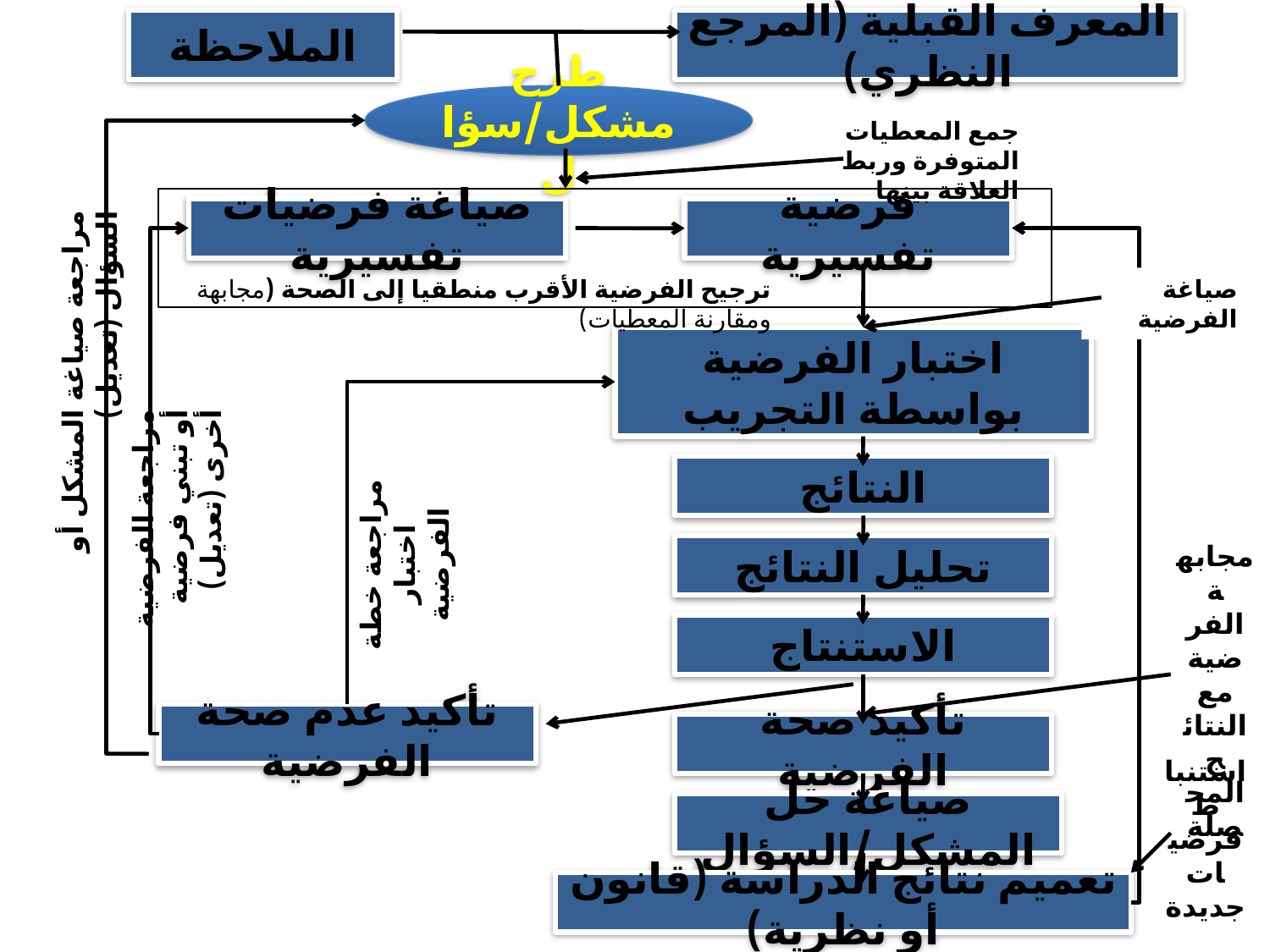

الملاحظة
المعرف القبلية (المرجع النظري)
طرح مشكل/سؤال
جمع المعطيات المتوفرة وربط العلاقة بينها

مراجعة صياغة المشكل أو السؤال (تعديل)
صياغة فرضيات تفسيرية
فرضية تفسيرية
ترجيح الفرضية الأقرب منطقيا إلى الصحة (مجابهة ومقارنة المعطيات)
صياغة الفرضية
اختبار الفرضية بواسطة التجريب
مراجعة الفرضية أو تبني فرضية أخرى (تعديل)
النتائج
مراجعة خطة اختبار الفرضية
مجابهة الفرضية مع النتائج المحصلة
تحليل النتائج
الاستنتاج
تأكيد عدم صحة الفرضية
تأكيد صحة الفرضية
استنباط فرضيات جديدة
صياغة حل المشكل/السؤال
تعميم نتائج الدراسة (قانون أو نظرية)